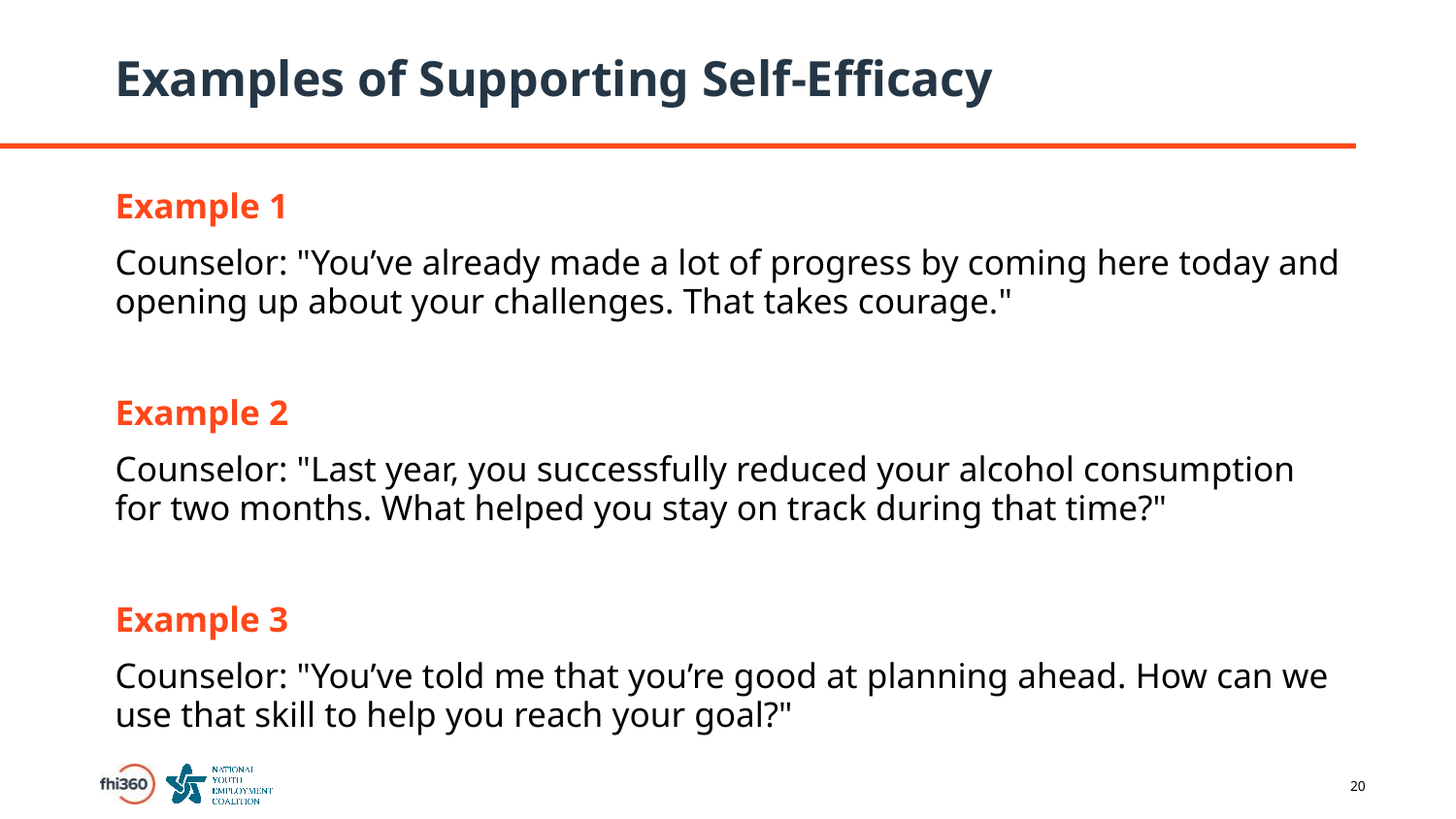

# Examples of Supporting Self-Efficacy
Example 1
Counselor: "You’ve already made a lot of progress by coming here today and opening up about your challenges. That takes courage."

Example 2
Counselor: "Last year, you successfully reduced your alcohol consumption for two months. What helped you stay on track during that time?"

Example 3
Counselor: "You’ve told me that you’re good at planning ahead. How can we use that skill to help you reach your goal?"